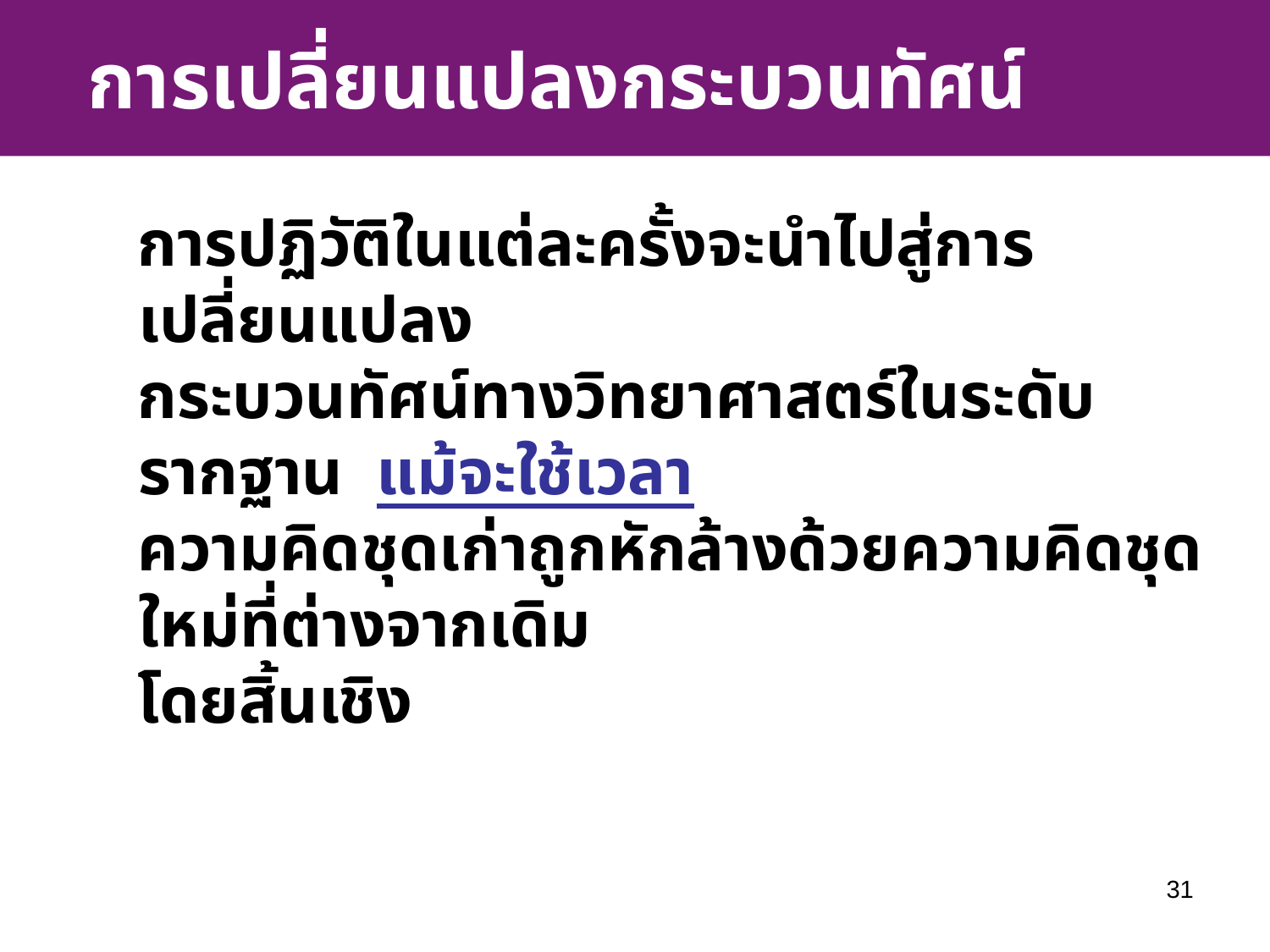

การเปลี่ยนแปลงกระบวนทัศน์
การปฏิวัติในแต่ละครั้งจะนำไปสู่การเปลี่ยนแปลง
กระบวนทัศน์ทางวิทยาศาสตร์ในระดับรากฐาน  แม้จะใช้เวลา
ความคิดชุดเก่าถูกหักล้างด้วยความคิดชุดใหม่ที่ต่างจากเดิม
โดยสิ้นเชิง

31